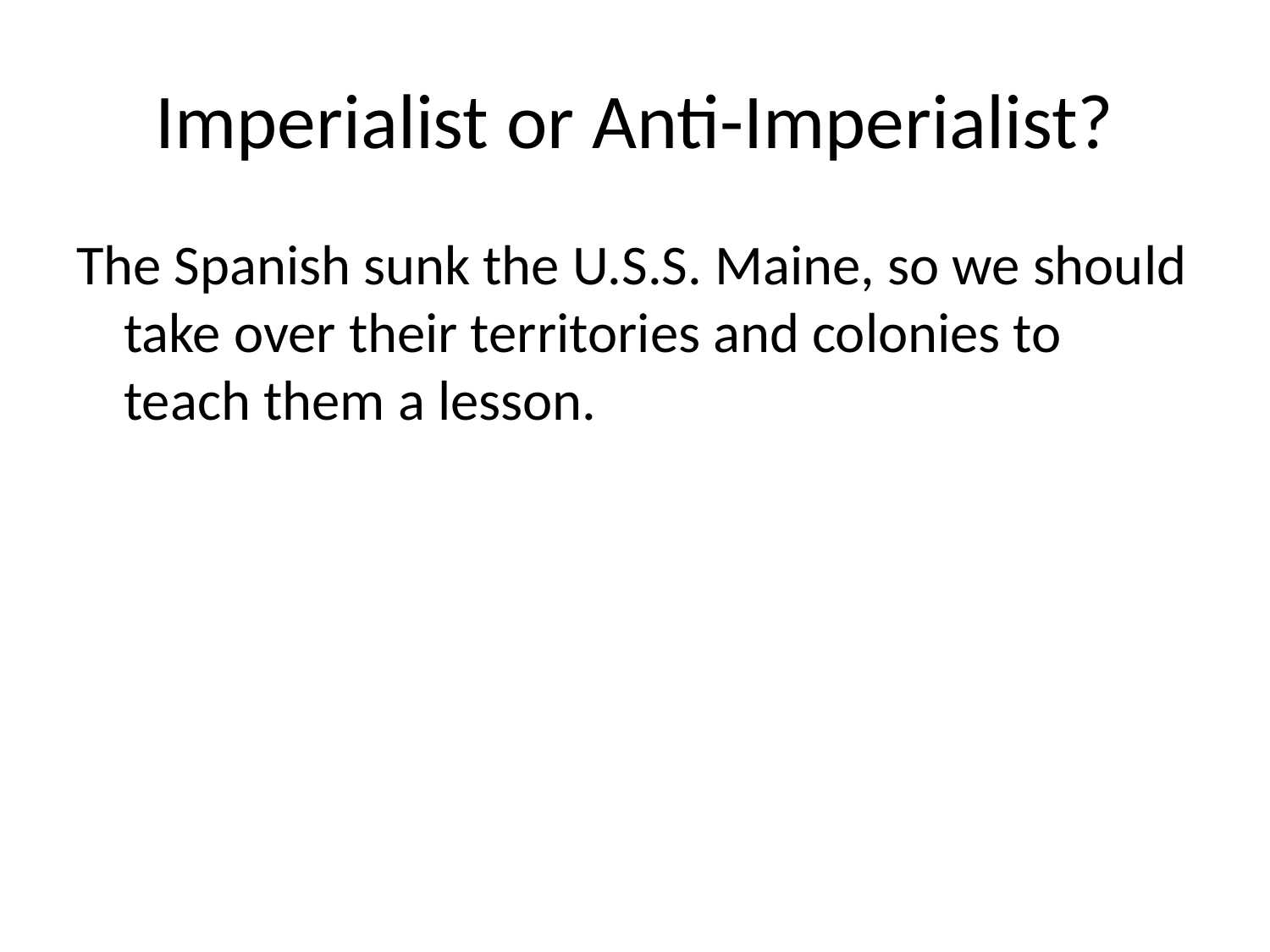

# Imperialist or Anti-Imperialist?
The Spanish sunk the U.S.S. Maine, so we should take over their territories and colonies to teach them a lesson.